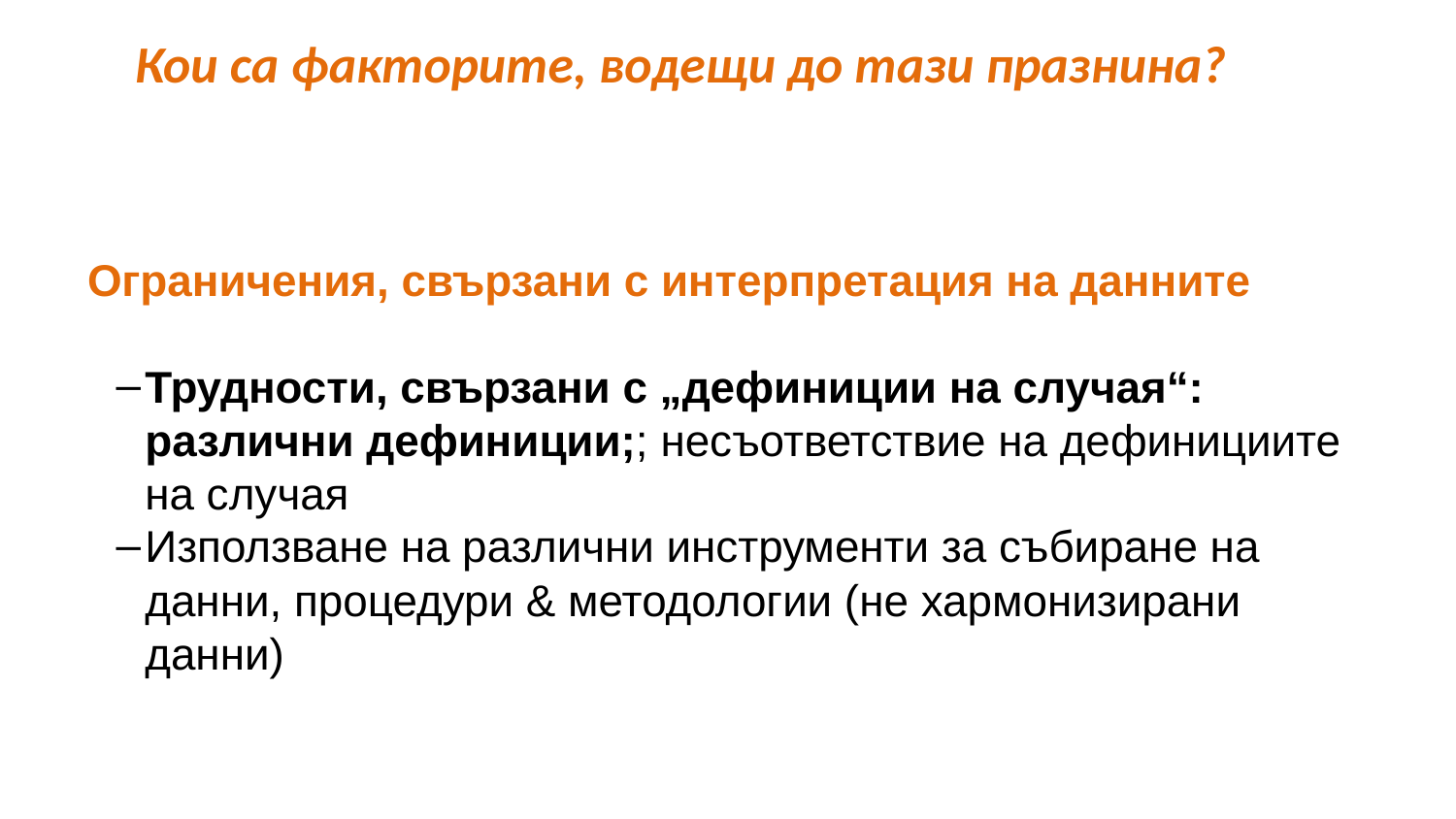

# Кои са факторите, водещи до тази празнина?

Ограничения, свързани с интерпретация на данните

Трудности, свързани с „дефиниции на случая“: различни дефиниции;; несъответствие на дефинициите на случая
Използване на различни инструменти за събиране на данни, процедури & методологии (не хармонизирани данни)